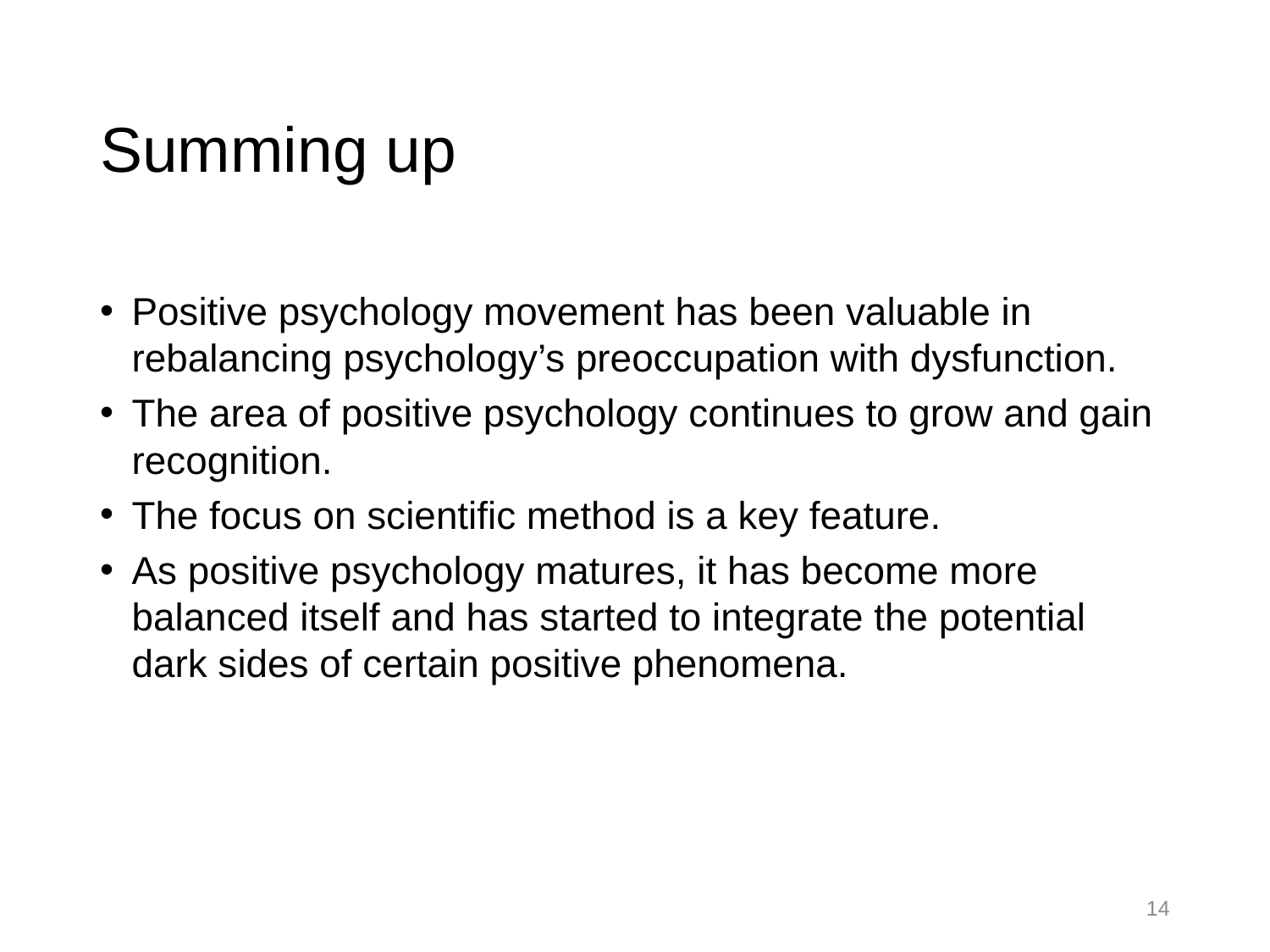

# Summing up
Positive psychology movement has been valuable in rebalancing psychology’s preoccupation with dysfunction.
The area of positive psychology continues to grow and gain recognition.
The focus on scientific method is a key feature.
As positive psychology matures, it has become more balanced itself and has started to integrate the potential dark sides of certain positive phenomena.
14